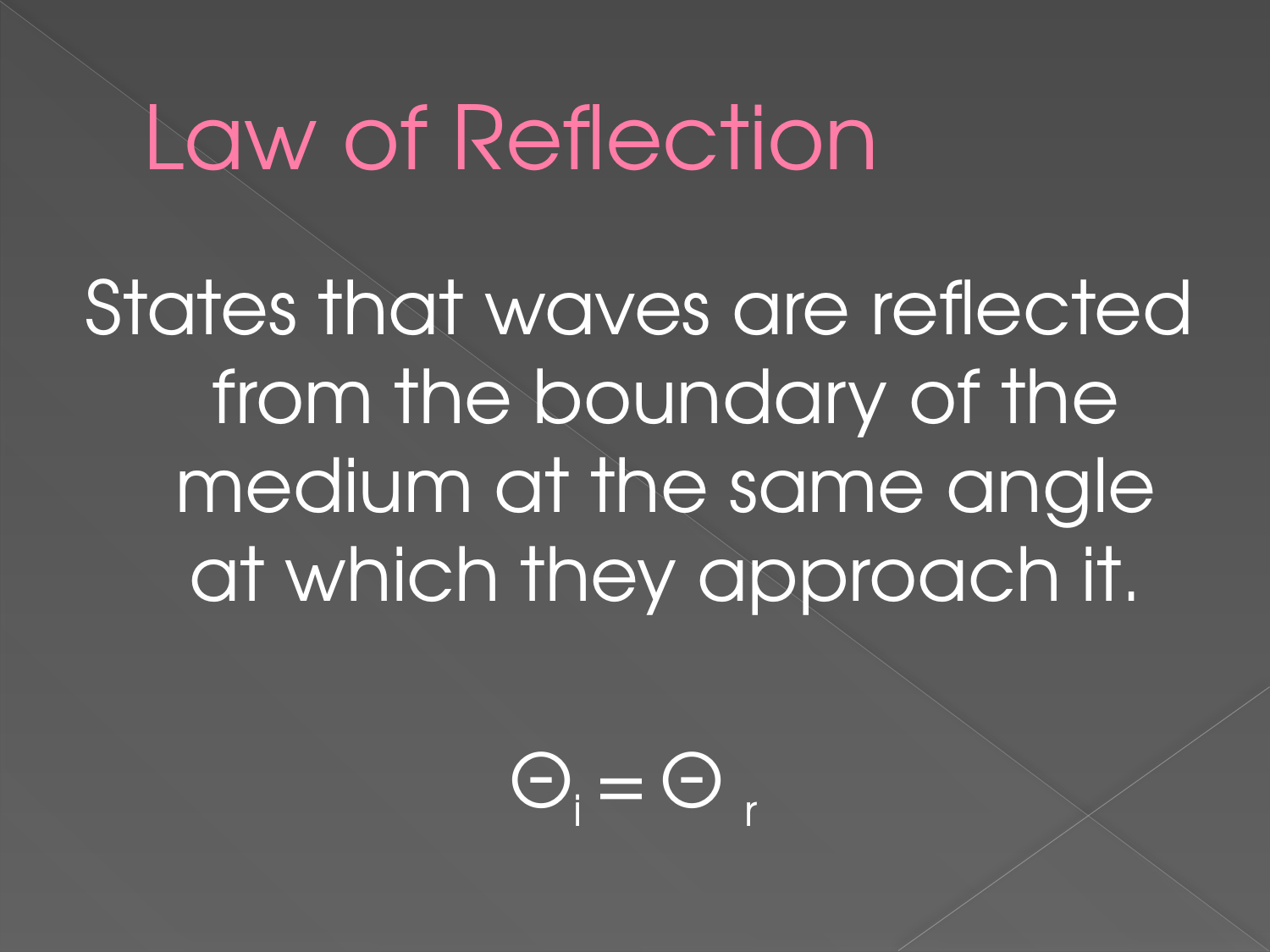

# Law of Reflection
States that waves are reflected from the boundary of the medium at the same angle at which they approach it.

Θi = Θ r